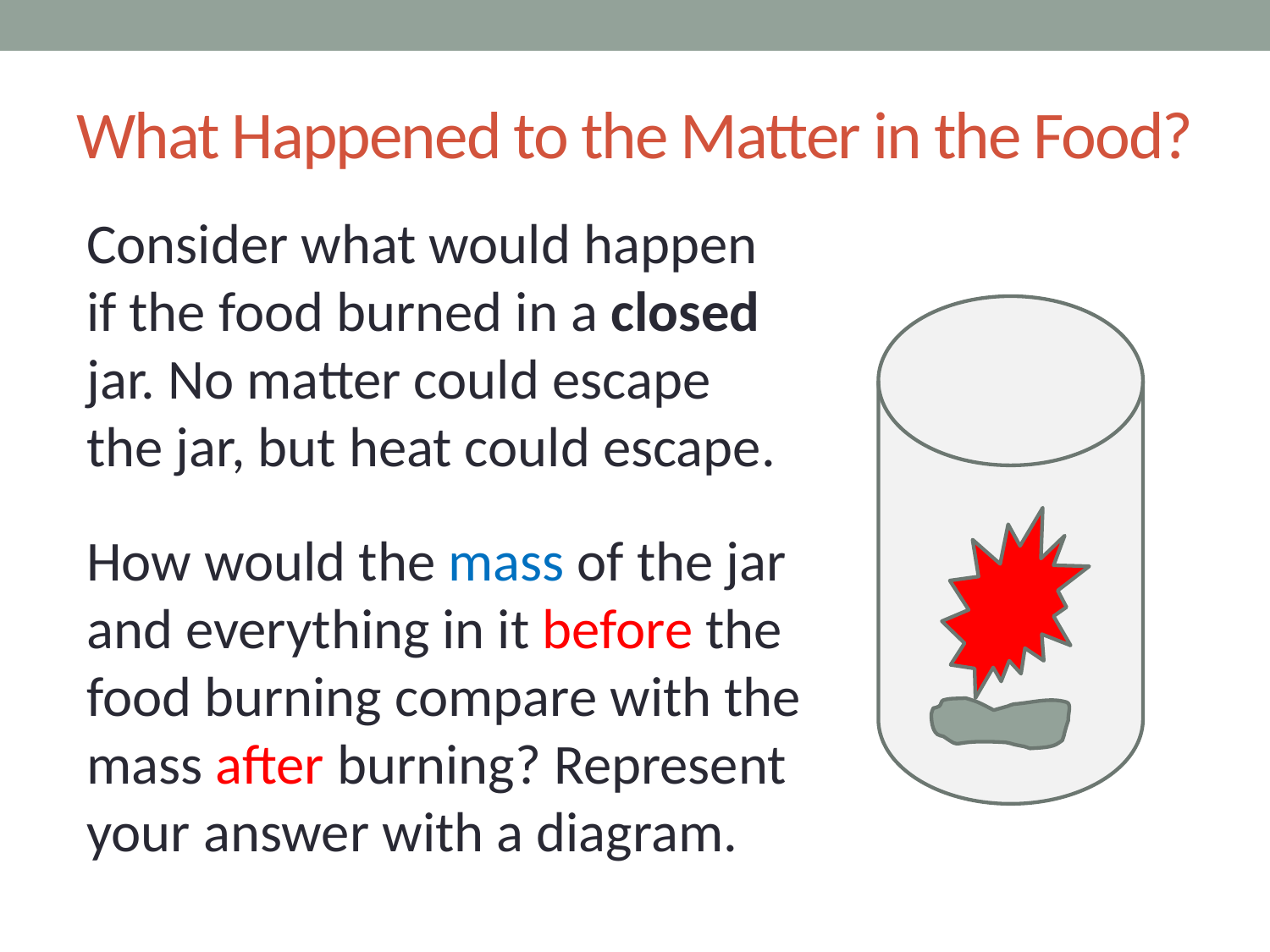

# What Happened to the Matter in the Food?
Consider what would happen if the food burned in a closed jar. No matter could escape the jar, but heat could escape.

How would the mass of the jar
and everything in it before the food burning compare with the mass after burning? Represent your answer with a diagram.